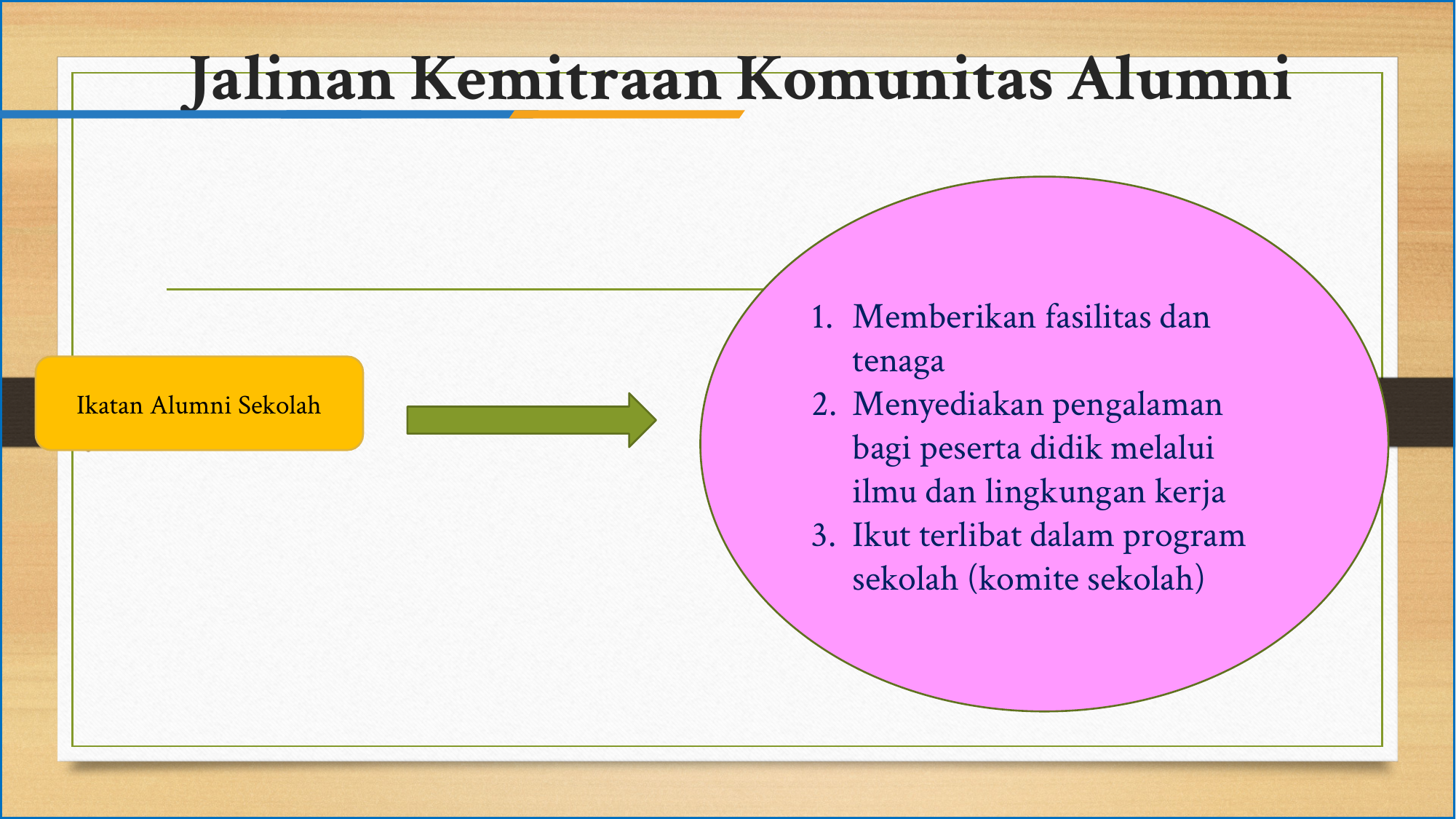

# Jalinan Kemitraan Komunitas Alumni

Memberikan fasilitas dan tenaga
Menyediakan pengalaman  bagi peserta didik melalui ilmu dan lingkungan kerja
Ikut terlibat dalam program sekolah (komite sekolah)
Ikatan Alumni Sekolah